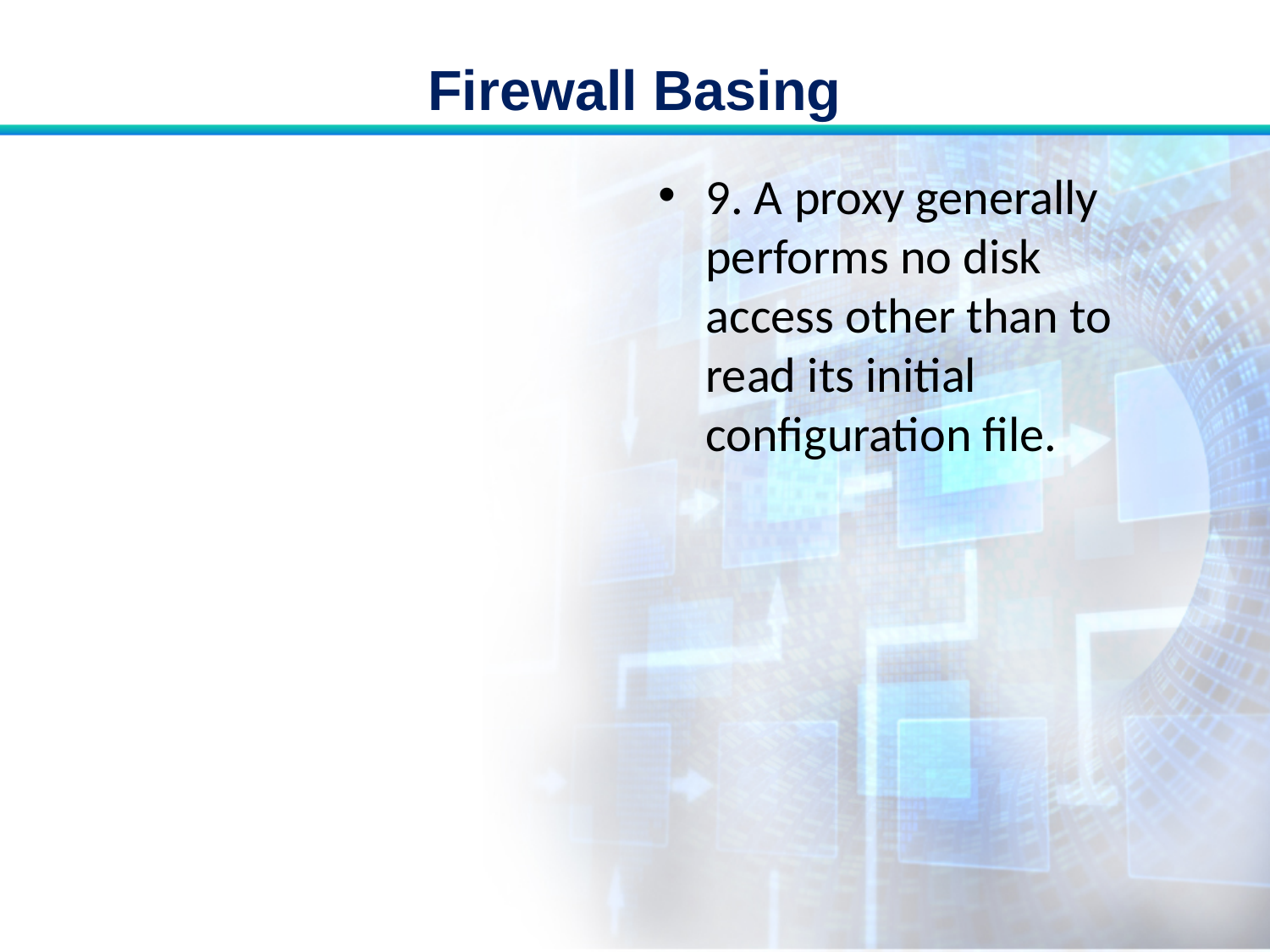

# Firewall Basing
9. A proxy generally performs no disk access other than to read its initial configuration file.